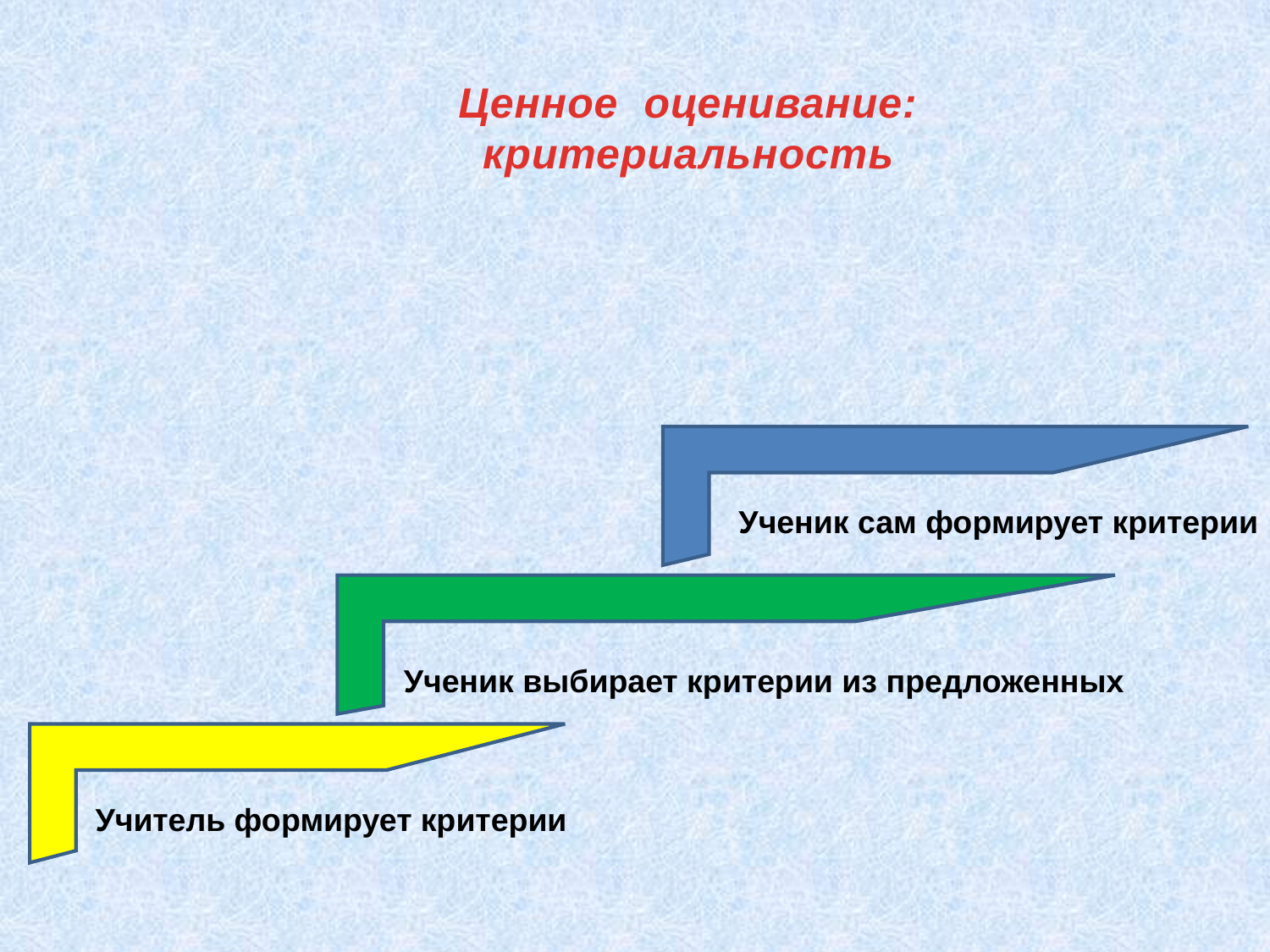

Ценное  оценивание:
критериальность

Ученик сам формирует критерии

Ученик выбирает критерии из предложенных

Учитель формирует критерии